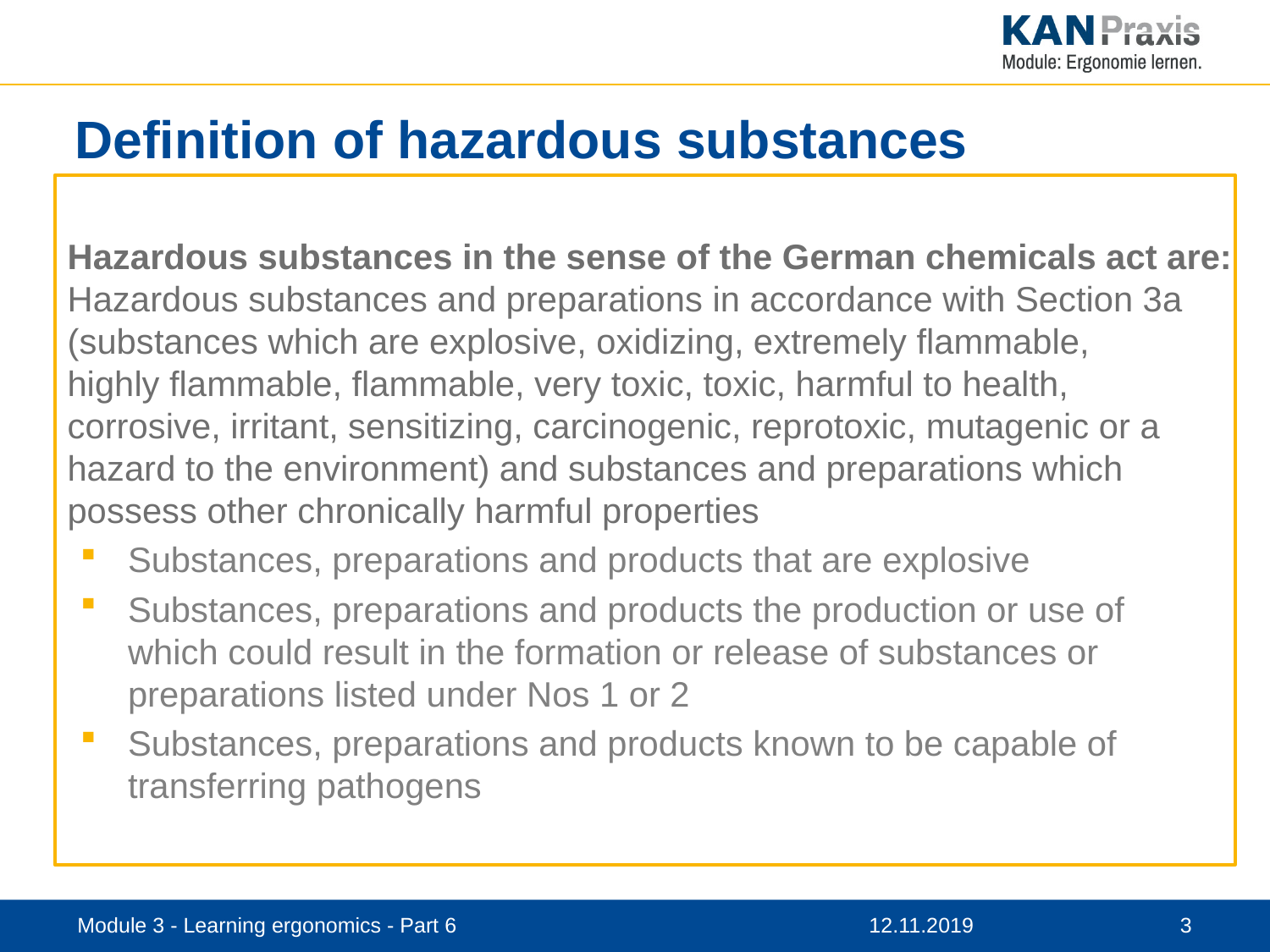

# Definition of hazardous substances
Hazardous substances in the sense of the German chemicals act are:
Hazardous substances and preparations in accordance with Section 3a
(substances which are explosive, oxidizing, extremely flammable,
highly flammable, flammable, very toxic, toxic, harmful to health,
corrosive, irritant, sensitizing, carcinogenic, reprotoxic, mutagenic or a
hazard to the environment) and substances and preparations which
possess other chronically harmful properties
Substances, preparations and products that are explosive
Substances, preparations and products the production or use of
which could result in the formation or release of substances or
preparations listed under Nos 1 or 2
Substances, preparations and products known to be capable of
transferring pathogens
Module 3 - Learning ergonomics - Part 6
12.11.2019
3